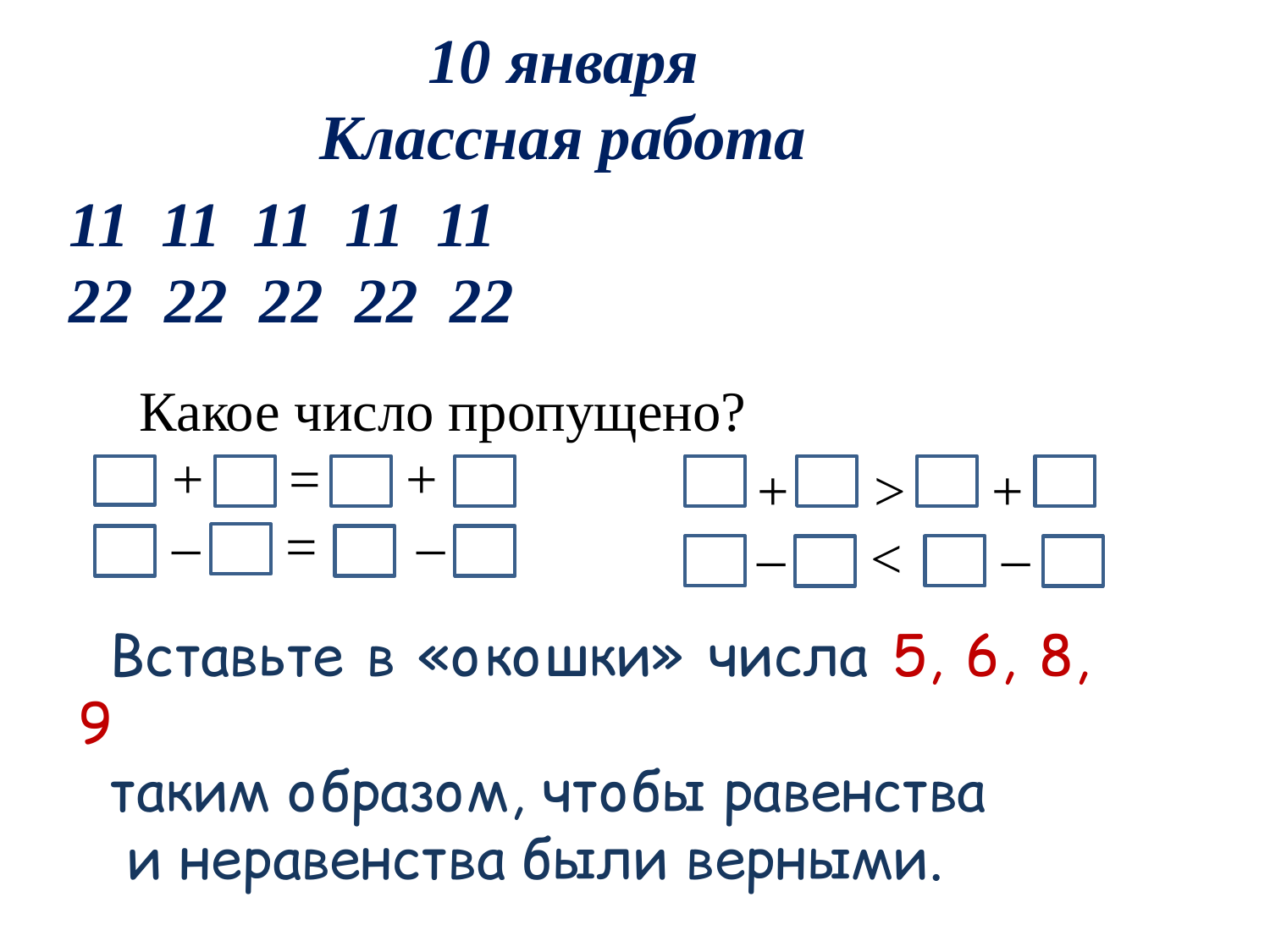

10 января
Классная работа
11  11  11  11  11
22  22  22  22  22
Какое число пропущено?
 +      =      +
 –      =       –
+      >      +
–      <       –

Вставьте в «окошки» числа 5, 6, 8, 9
таким образом, чтобы равенства
 и неравенства были верными.